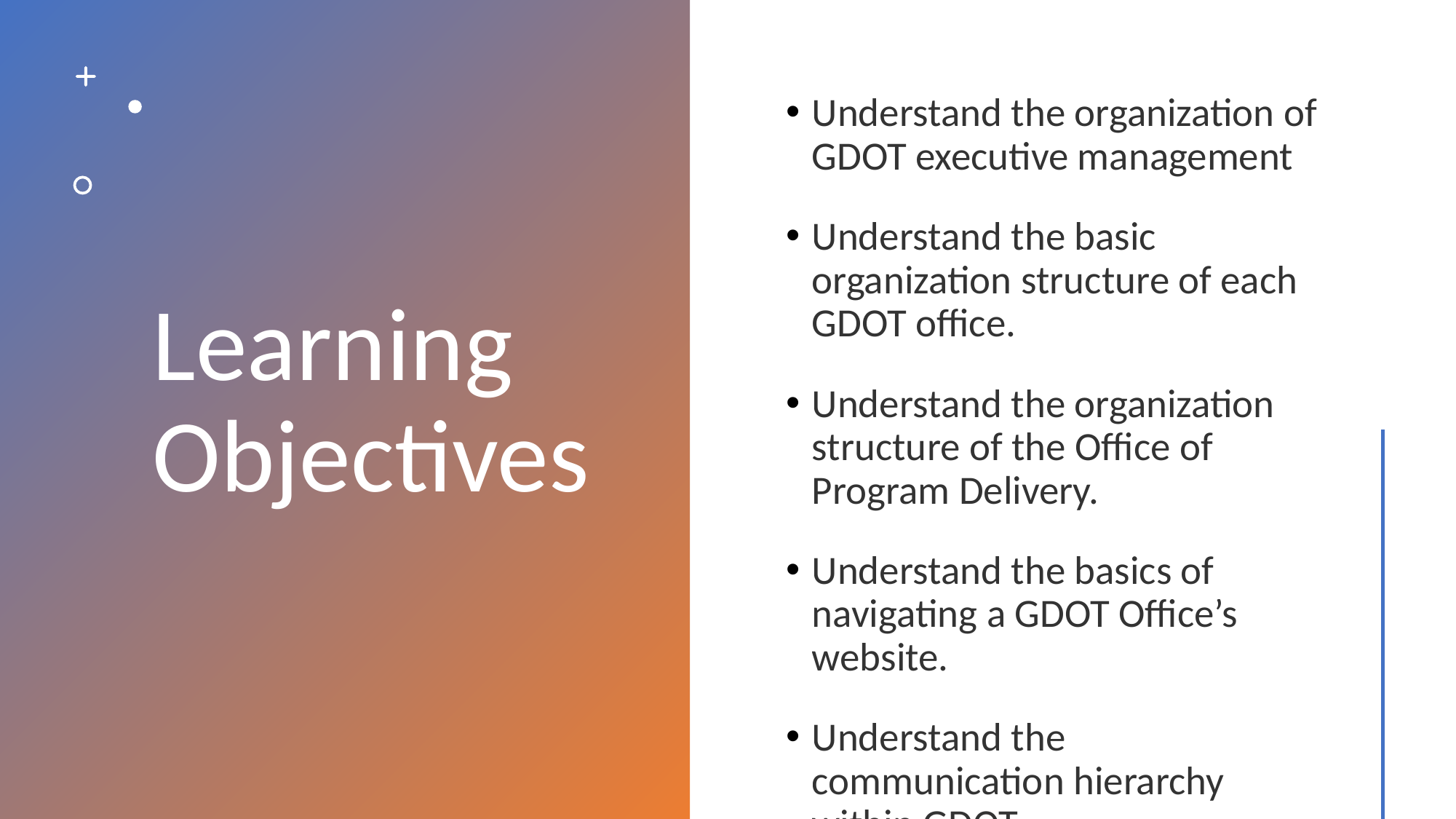

# Learning Objectives

Understand the organization of GDOT executive management
Understand the basic organization structure of each GDOT office.
Understand the organization structure of the Office of Program Delivery.
Understand the basics of navigating a GDOT Office’s website.
Understand the communication hierarchy within GDOT.